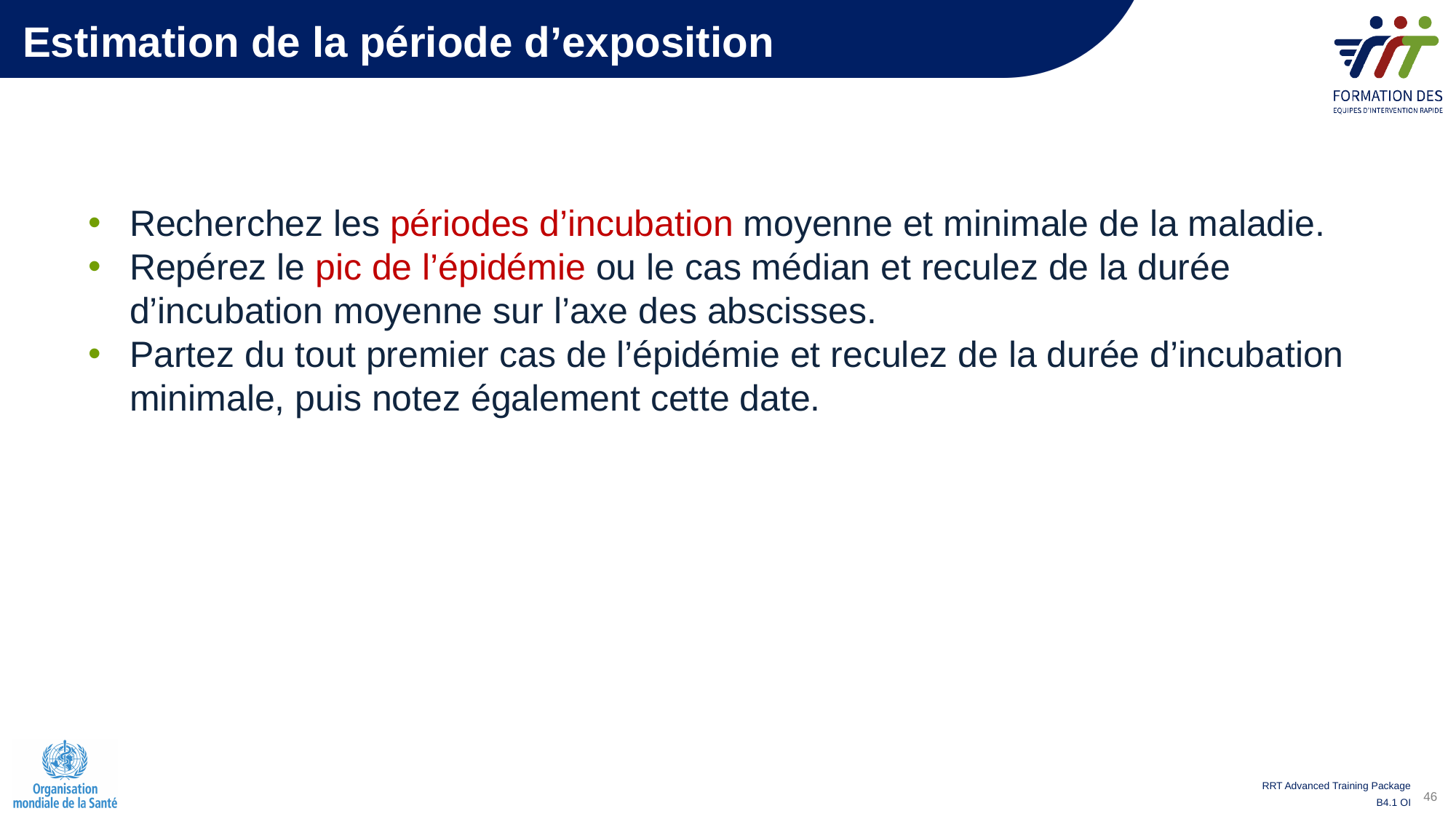

Estimation de la période d’exposition
Recherchez les périodes d’incubation moyenne et minimale de la maladie.
Repérez le pic de l’épidémie ou le cas médian et reculez de la durée d’incubation moyenne sur l’axe des abscisses.
Partez du tout premier cas de l’épidémie et reculez de la durée d’incubation minimale, puis notez également cette date.